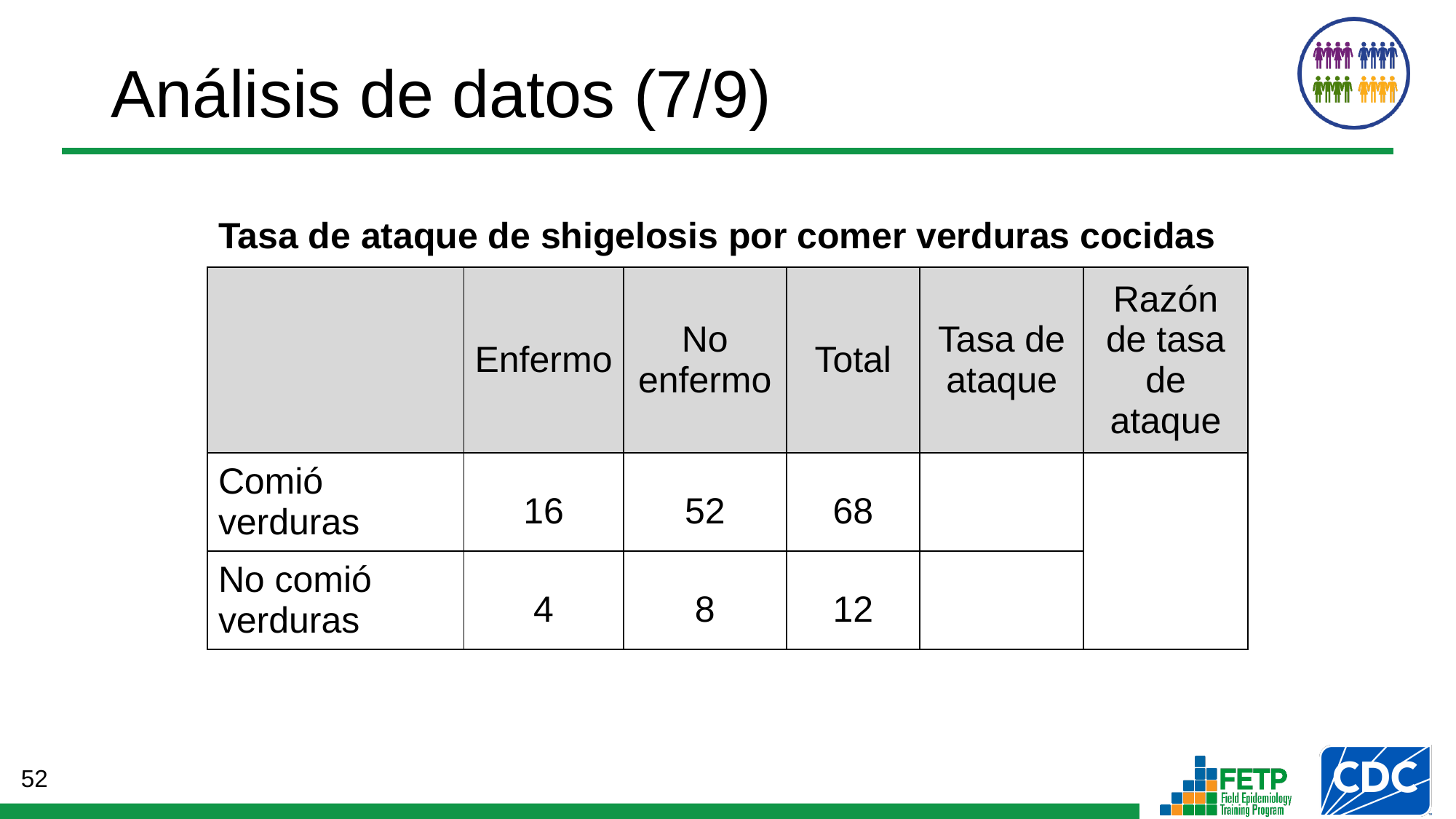

Análisis de datos (7/9)

Tasa de ataque de shigelosis por comer verduras cocidas

|  | Enfermo | No enfermo | Total | Tasa de ataque | Razón de tasa de ataque |
| --- | --- | --- | --- | --- | --- |
| Comió verduras | 16 | 52 | 68 |  |  |
| No comió verduras | 4 | 8 | 12 |  |  |